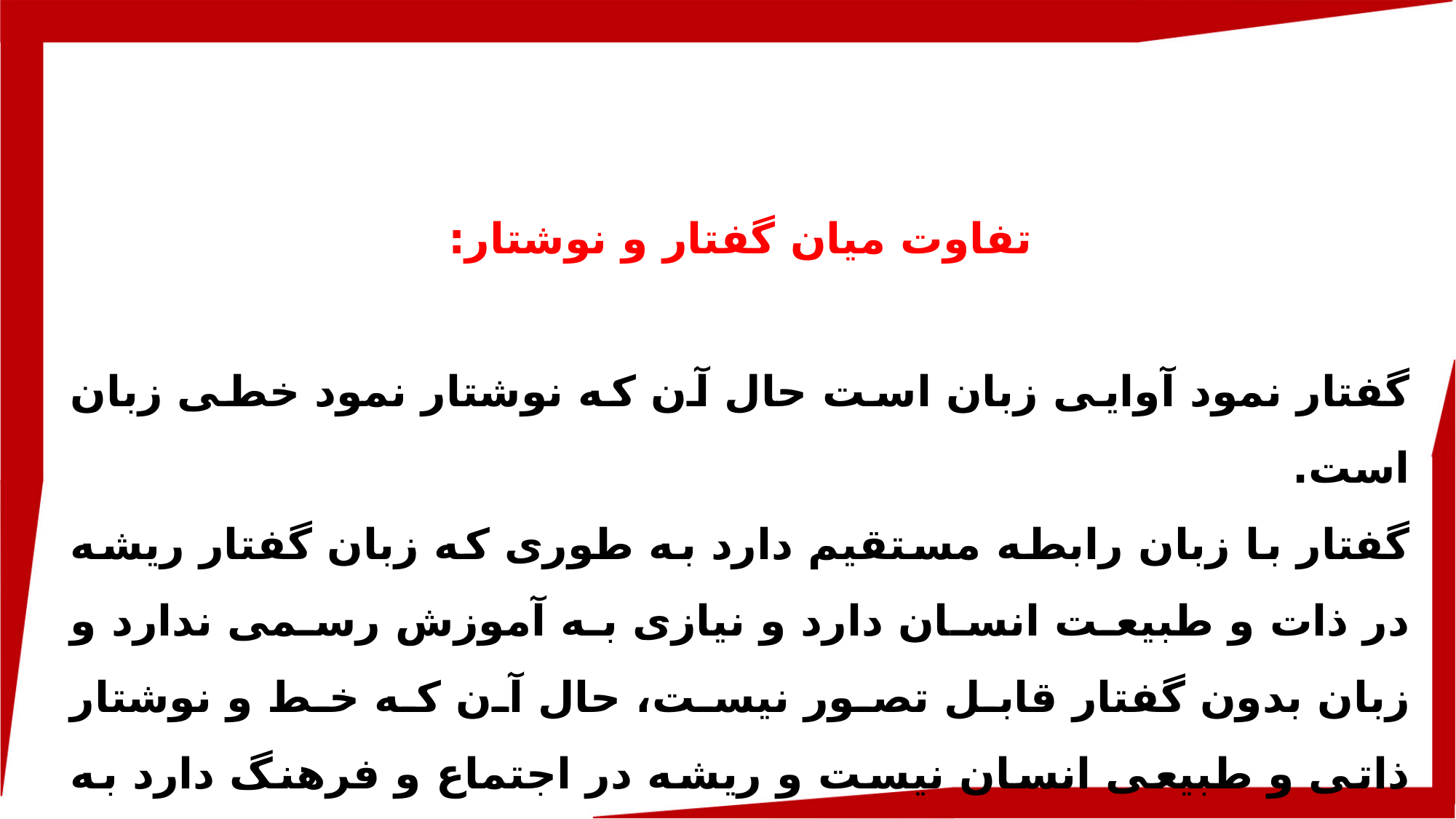

تفاوت میان گفتار و نوشتار:

گفتار نمود آوایی زبان است حال آن که نوشتار نمود خطی زبان است.
گفتار با زبان رابطه مستقیم دارد به طوری که زبان گفتار ریشه در ذات و طبیعت انسان دارد و نیازی به آموزش رسمی ندارد و زبان بدون گفتار قابل تصور نیست، حال آن که خط و نوشتار ذاتی و طبیعی انسان نیست و ریشه در اجتماع و فرهنگ دارد به طوری که انسان در سن خاصی آن مهارت را با آموزش رسمی می­آموزد.